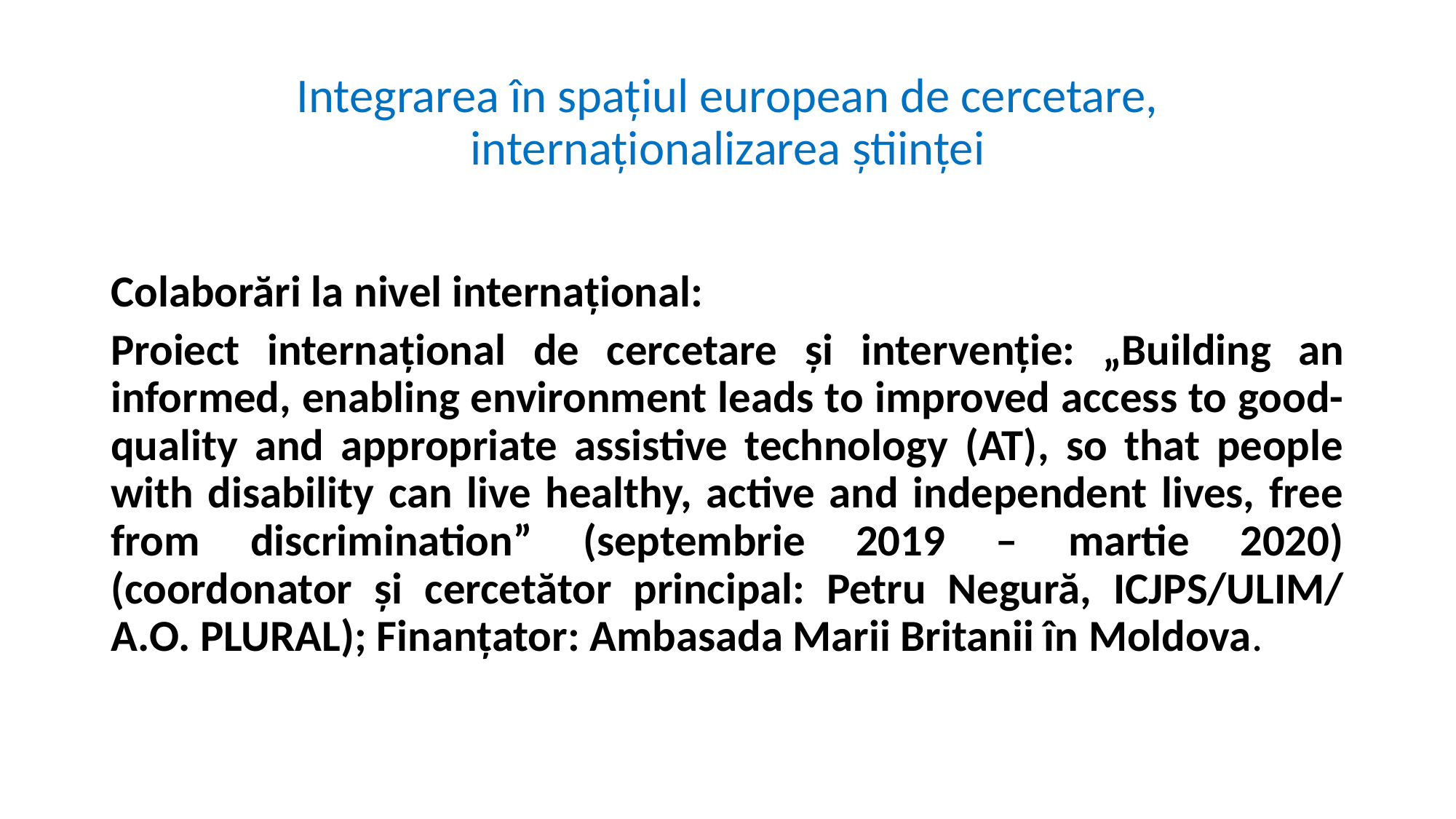

# Integrarea în spațiul european de cercetare, internaționalizarea științei

Colaborări la nivel internațional:
Proiect internațional de cercetare și intervenție: „Building an informed, enabling environment leads to improved access to good-quality and appropriate assistive technology (AT), so that people with disability can live healthy, active and independent lives, free from discrimination” (septembrie 2019 – martie 2020) (coordonator și cercetător principal: Petru Negură, ICJPS/ULIM/ A.O. PLURAL); Finanțator: Ambasada Marii Britanii în Moldova.